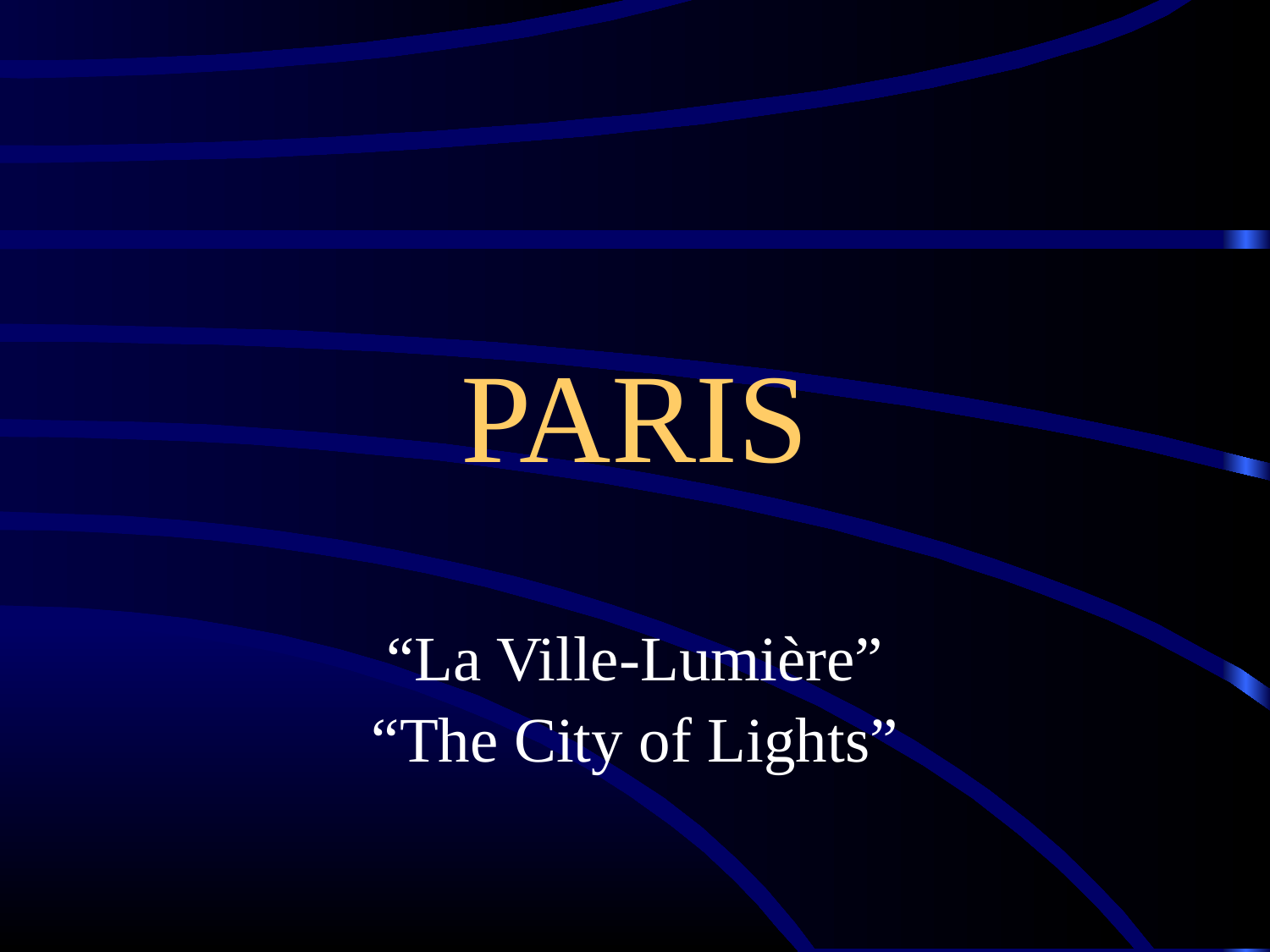

# PARIS

“La Ville-Lumière”
“The City of Lights”